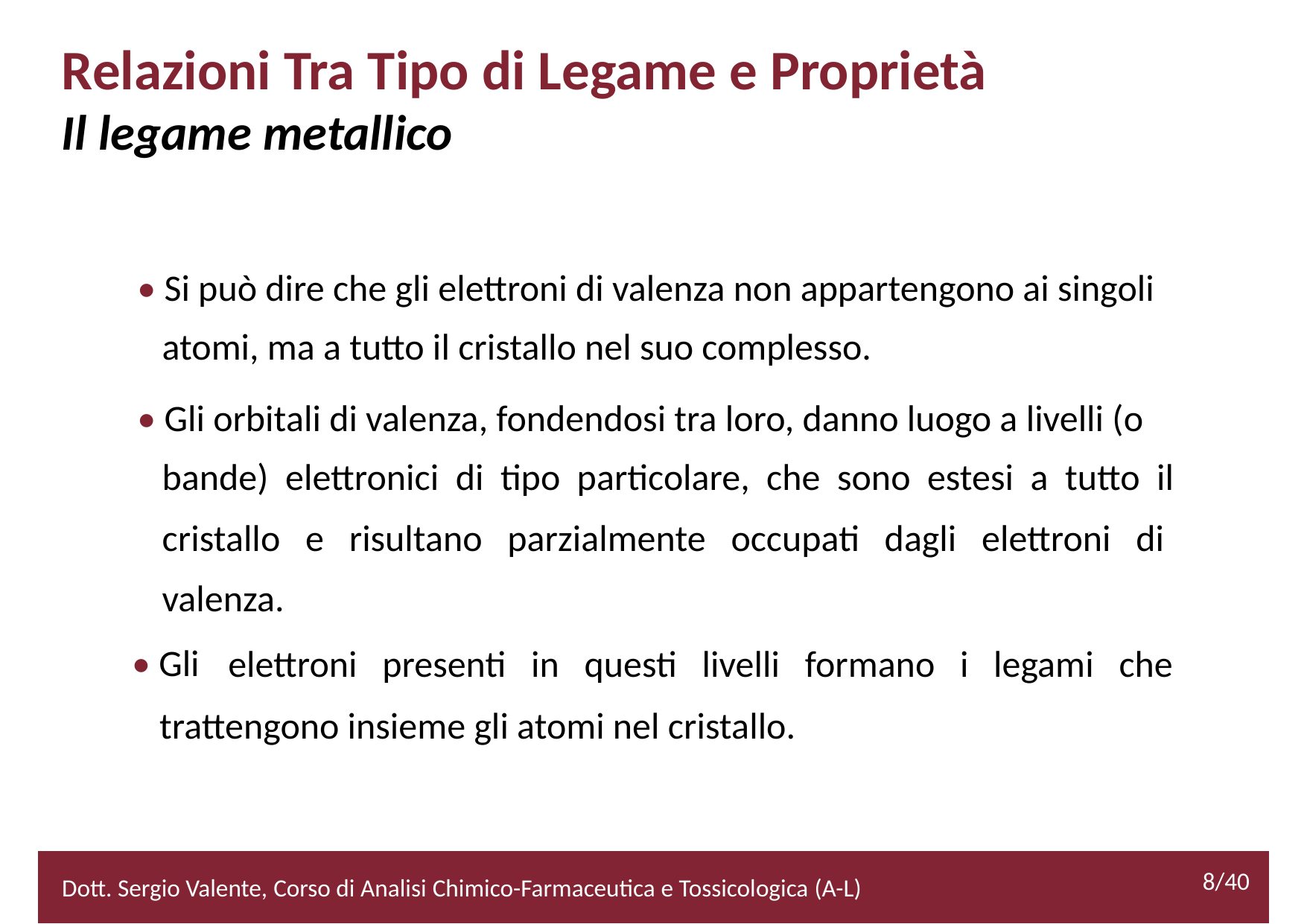

Relazioni Tra Tipo di Legame e Proprietà
Il legame metallico
• Si può dire che gli elettroni di valenza non appartengono ai singoli

	atomi, ma a tutto il cristallo nel suo complesso.

• Gli orbitali di valenza, fondendosi tra loro, danno luogo a livelli (o

	bande)  elettronici  di  tipo  particolare,  che  sono  estesi  a  tutto  il

	cristallo   e   risultano   parzialmente   occupati   dagli   elettroni   di

	valenza.
• Gli
elettroni   presenti   in   questi   livelli   formano   i   legami   che
	trattengono insieme gli atomi nel cristallo.

8/40
2/52
Dott. Sergio Valente, Corso di Analisi Chimico-Farmaceutica e Tossicologica (A-L)